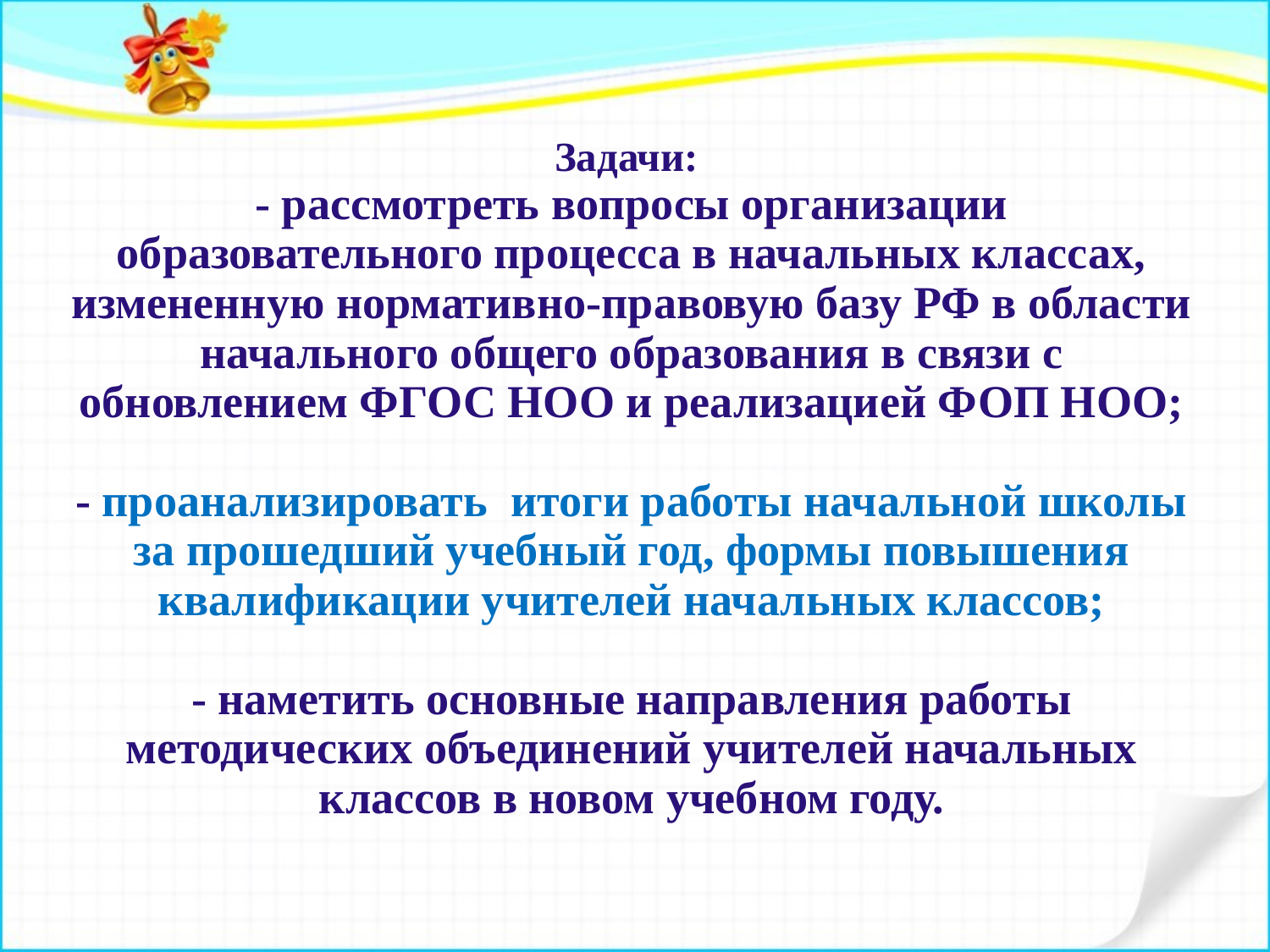

# Задачи: - рассмотреть вопросы организации образовательного процесса в начальных классах, измененную нормативно-правовую базу РФ в области начального общего образования в связи с обновлением ФГОС НОО и реализацией ФОП НОО; - проанализировать  итоги работы начальной школы за прошедший учебный год, формы повышения квалификации учителей начальных классов; - наметить основные направления работы методических объединений учителей начальных классов в новом учебном году.